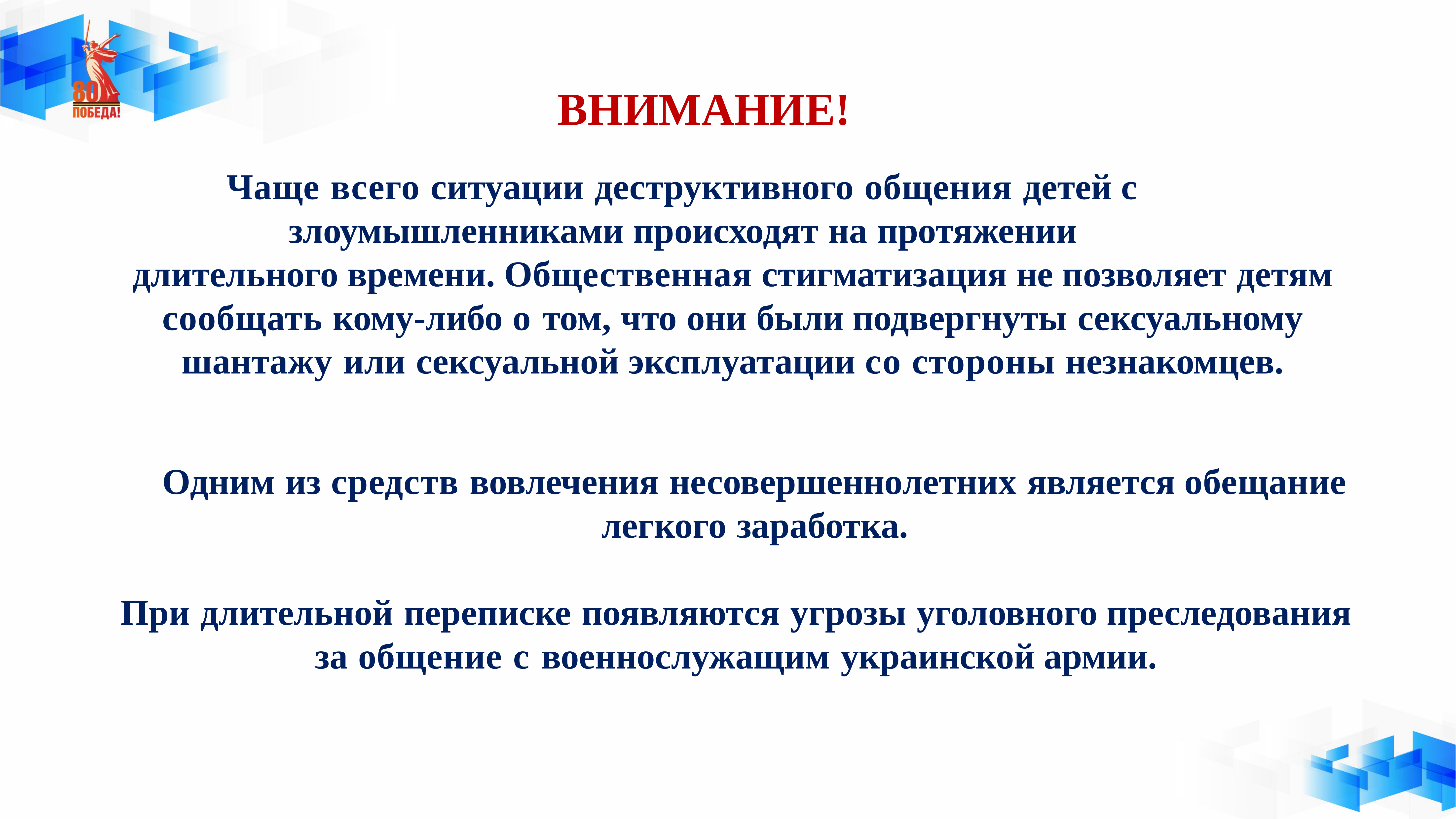

# ВНИМАНИЕ!
Чаще всего ситуации деструктивного общения детей с злоумышленниками происходят на протяжении
длительного времени. Общественная стигматизация не позволяет детям сообщать кому-либо о том, что они были подвергнуты сексуальному шантажу или сексуальной эксплуатации со стороны незнакомцев.
Одним из средств вовлечения несовершеннолетних является обещание легкого заработка.

При длительной переписке появляются угрозы уголовного преследования за общение с военнослужащим украинской армии.